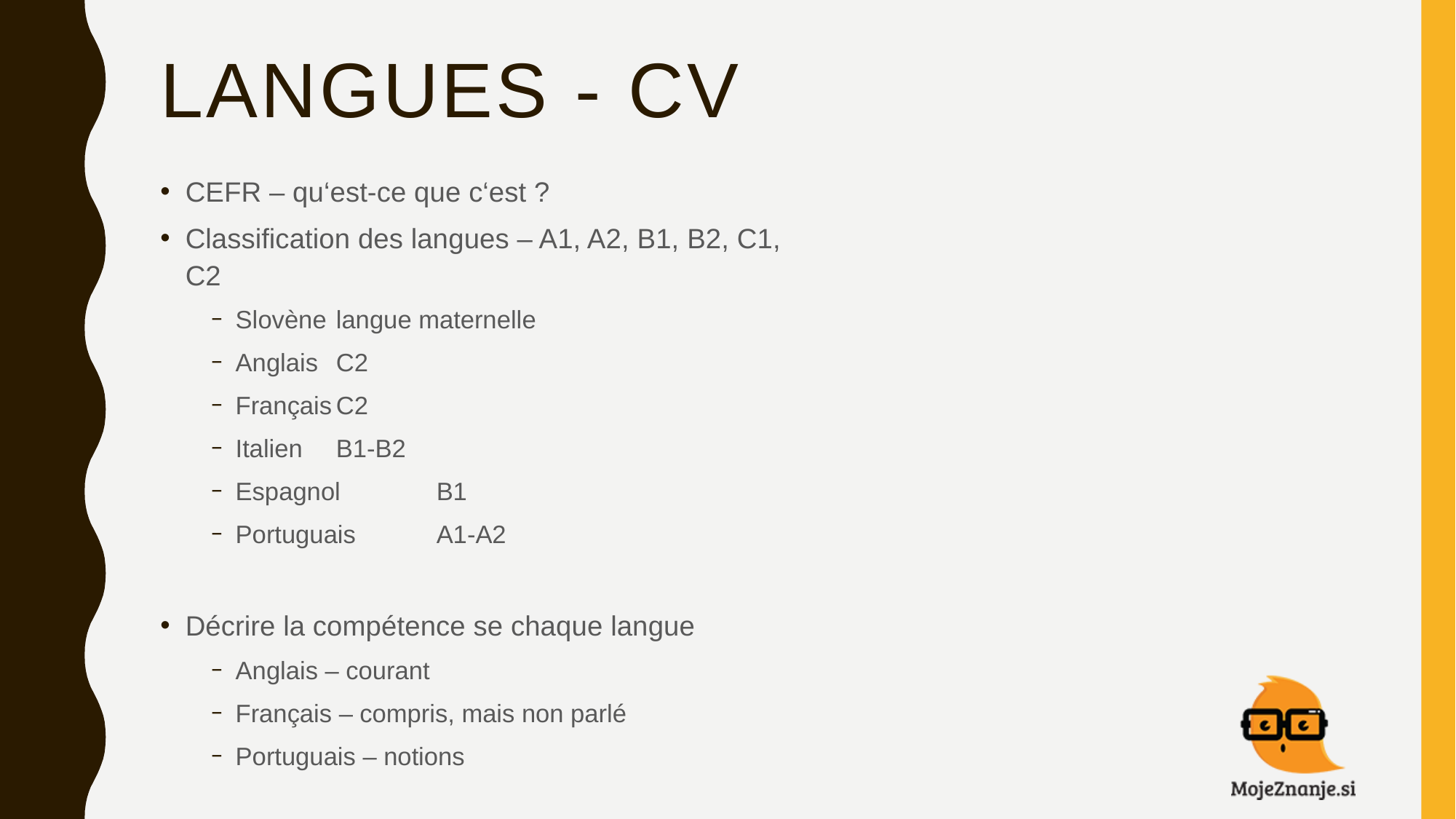

# Langues - CV
CEFR – qu‘est-ce que c‘est ?
Classification des langues – A1, A2, B1, B2, C1, C2
Slovène	langue maternelle
Anglais	C2
Français	C2
Italien	B1-B2
Espagnol	B1
Portuguais	A1-A2

Décrire la compétence se chaque langue
Anglais – courant
Français – compris, mais non parlé
Portuguais – notions